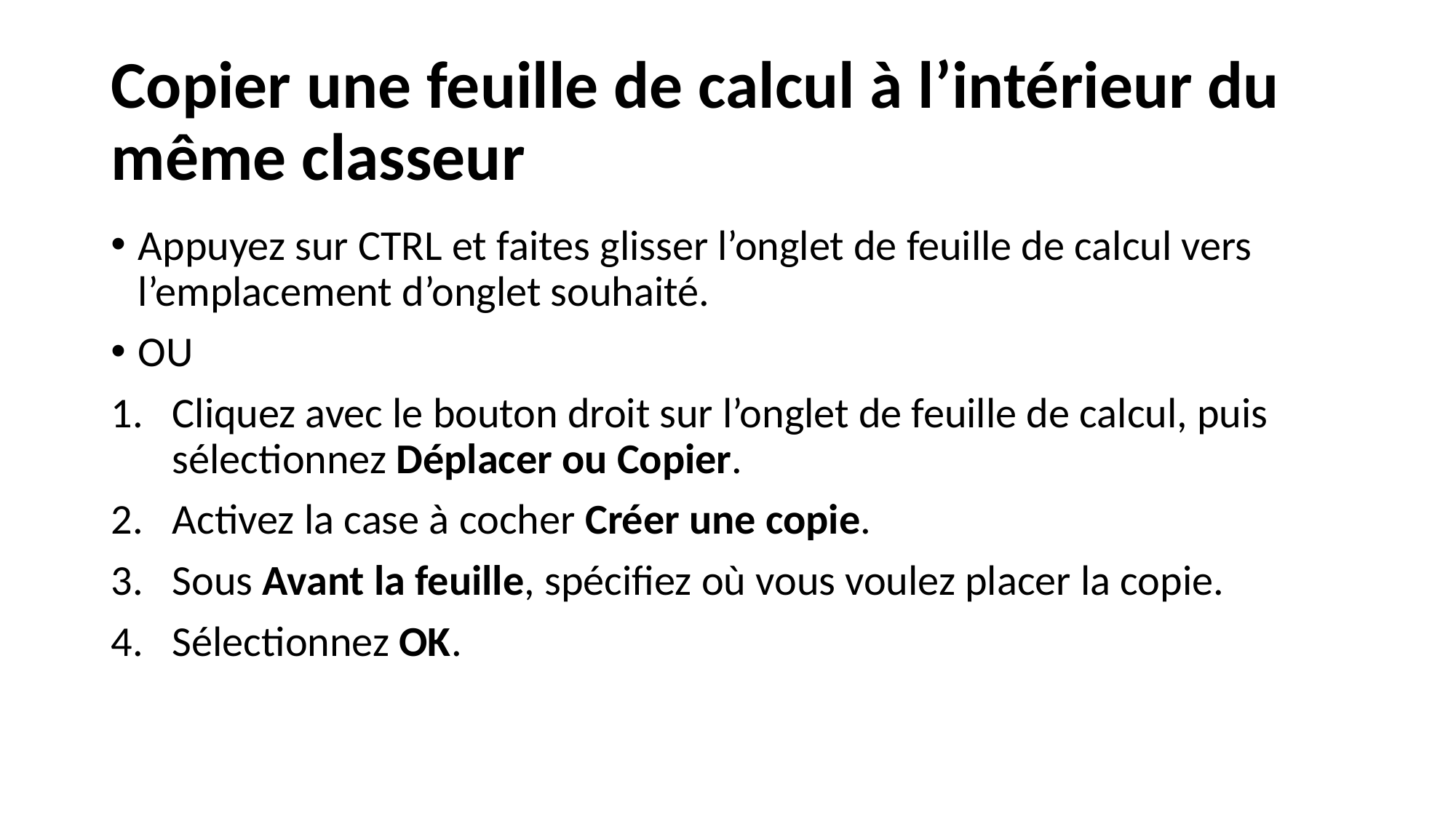

# Copier une feuille de calcul à l’intérieur du même classeur
Appuyez sur CTRL et faites glisser l’onglet de feuille de calcul vers l’emplacement d’onglet souhaité.
OU
Cliquez avec le bouton droit sur l’onglet de feuille de calcul, puis sélectionnez Déplacer ou Copier.
Activez la case à cocher Créer une copie.
Sous Avant la feuille, spécifiez où vous voulez placer la copie.
Sélectionnez OK.